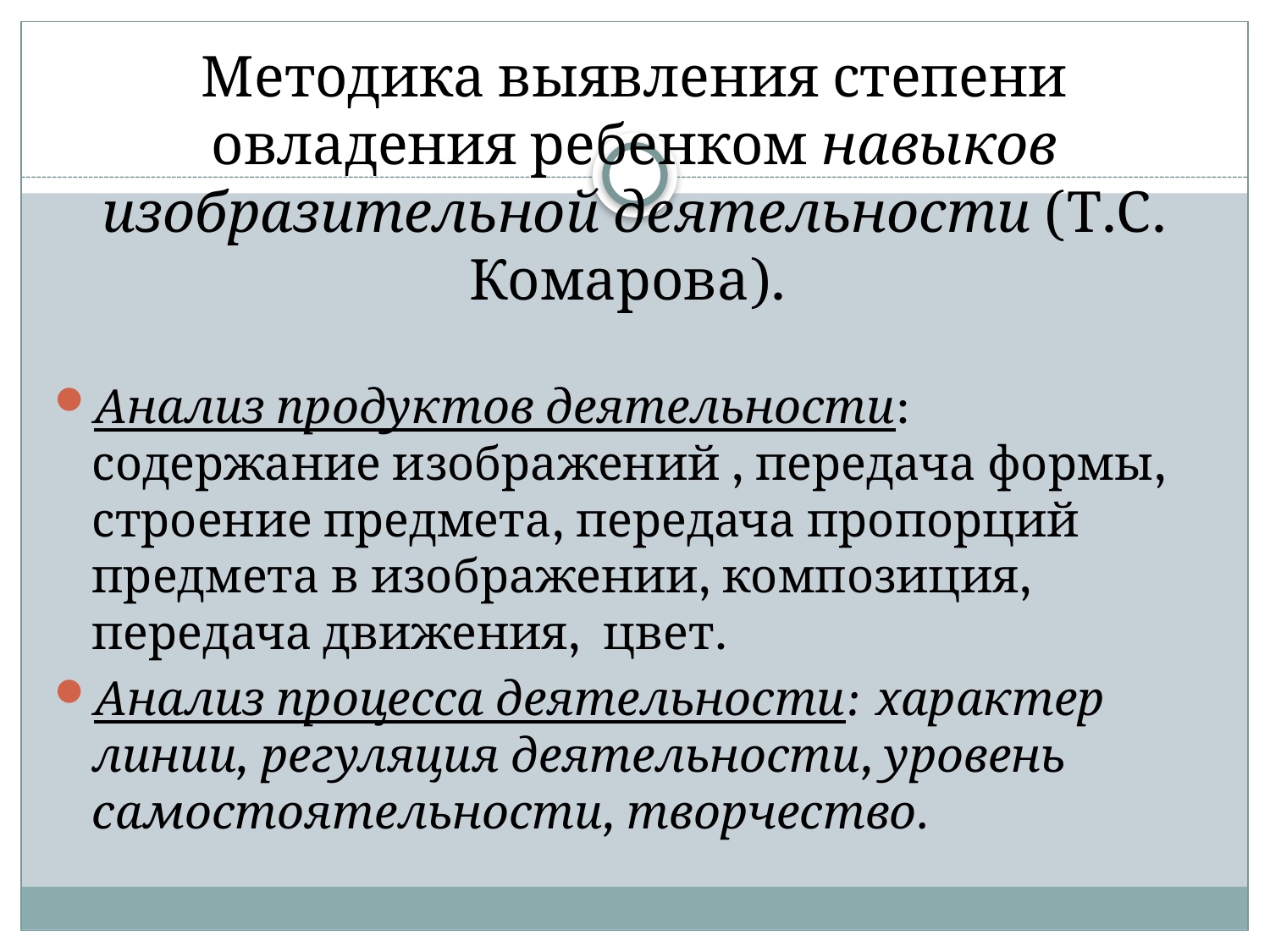

# Методика выявления степени овладения ребенком навыков изобразительной деятельности (Т.С. Комарова).
Анализ продуктов деятельности: содержание изображений , передача формы, строение предмета, передача пропорций предмета в изображении, композиция, передача движения,  цвет.
Анализ процесса деятельности: характер линии, регуляция деятельности, уровень самостоятельности, творчество.